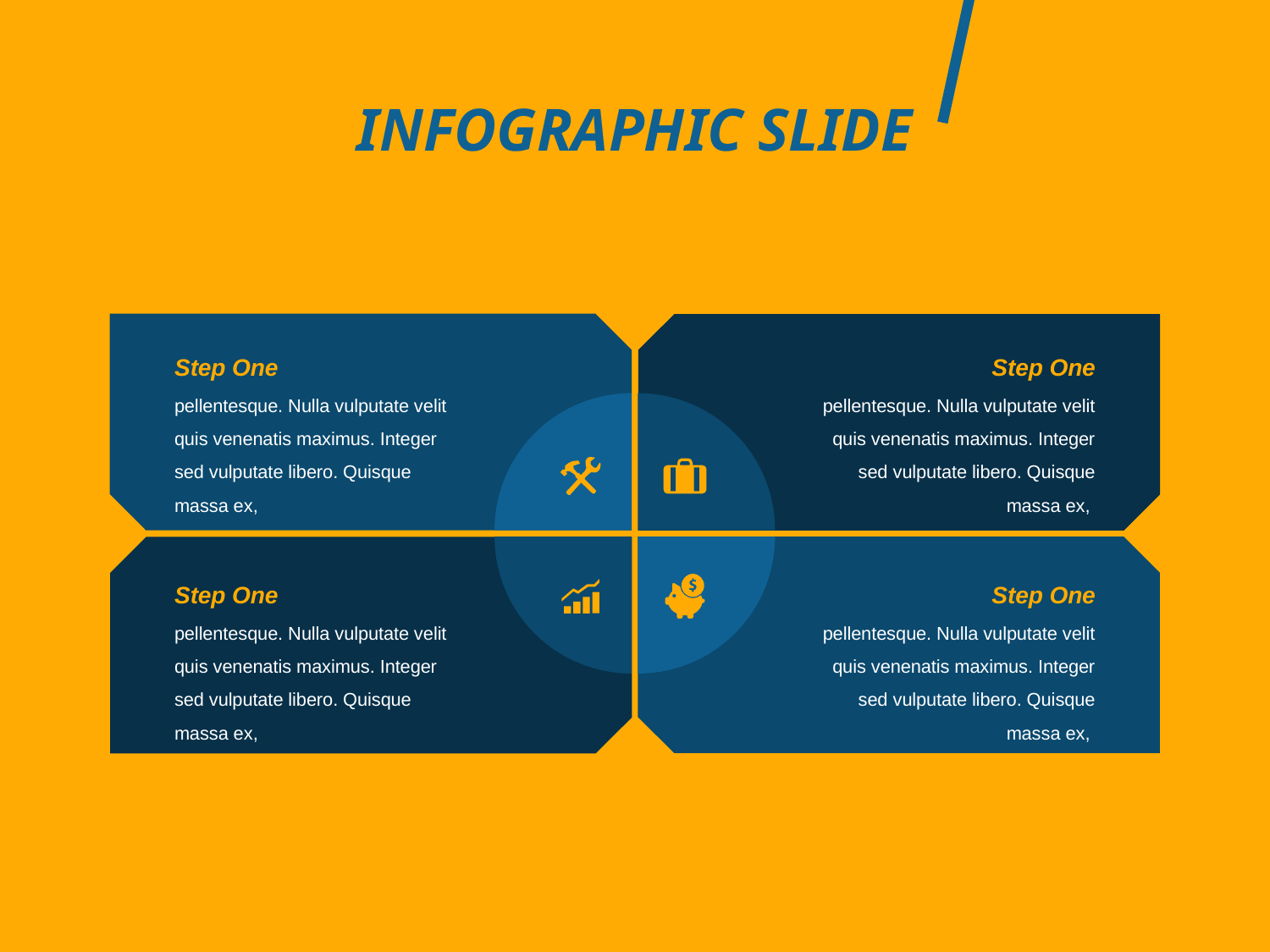

# INFOGRAPHIC SLIDE

Step One
Step One
pellentesque. Nulla vulputate velit quis venenatis maximus. Integer sed vulputate libero. Quisque massa ex,
pellentesque. Nulla vulputate velit quis venenatis maximus. Integer sed vulputate libero. Quisque massa ex,

Step One
Step One

pellentesque. Nulla vulputate velit quis venenatis maximus. Integer sed vulputate libero. Quisque massa ex,
pellentesque. Nulla vulputate velit quis venenatis maximus. Integer sed vulputate libero. Quisque massa ex,